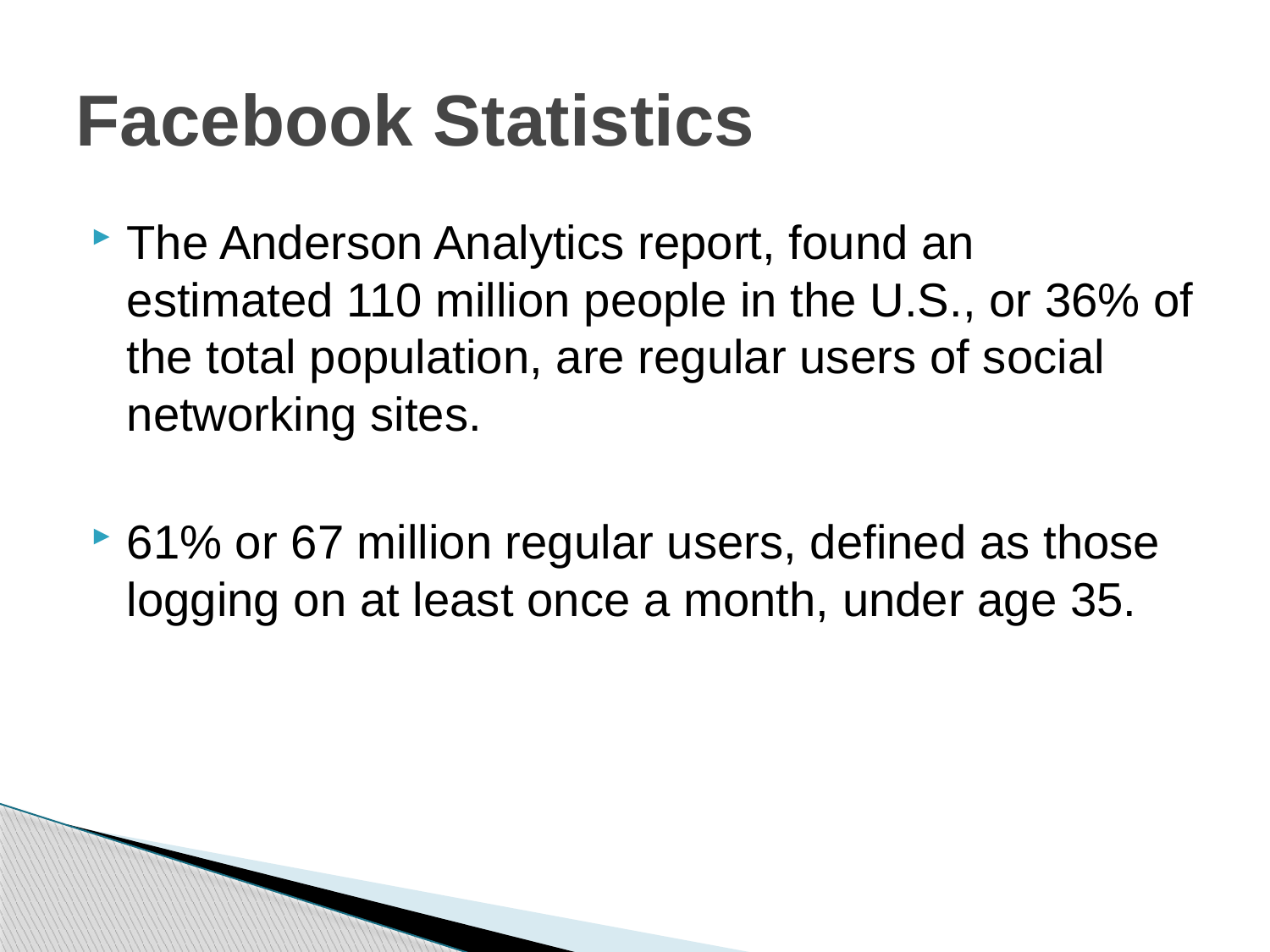

# Facebook Statistics
The Anderson Analytics report, found an estimated 110 million people in the U.S., or 36% of the total population, are regular users of social networking sites.

61% or 67 million regular users, defined as those logging on at least once a month, under age 35.